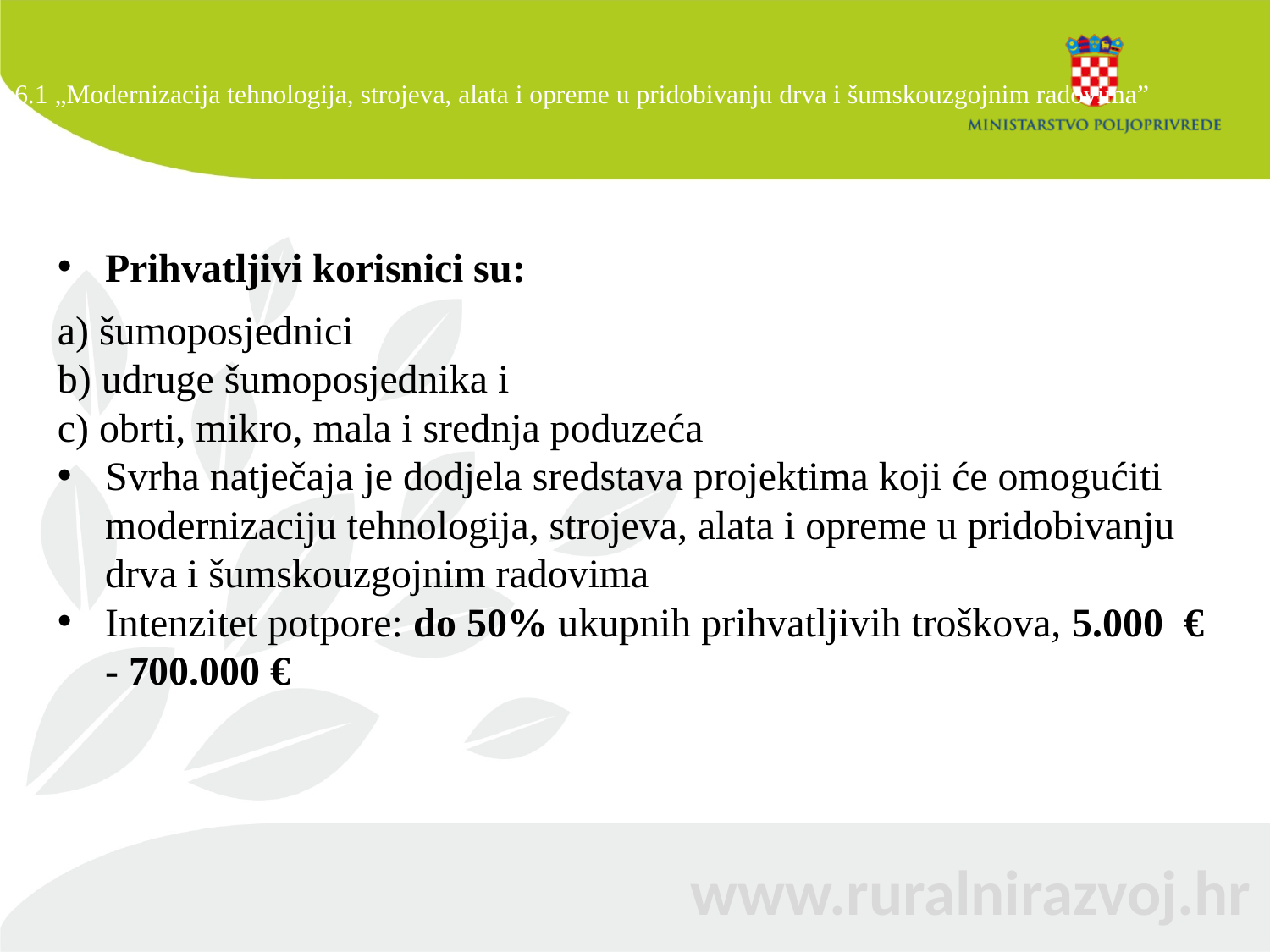

# 8.6.1 „Modernizacija tehnologija, strojeva, alata i opreme u pridobivanju drva i šumskouzgojnim radovima”

Prihvatljivi korisnici su:
a) šumoposjednici
b) udruge šumoposjednika i
c) obrti, mikro, mala i srednja poduzeća
Svrha natječaja je dodjela sredstava projektima koji će omogućiti modernizaciju tehnologija, strojeva, alata i opreme u pridobivanju drva i šumskouzgojnim radovima
Intenzitet potpore: do 50% ukupnih prihvatljivih troškova, 5.000  € - 700.000 €